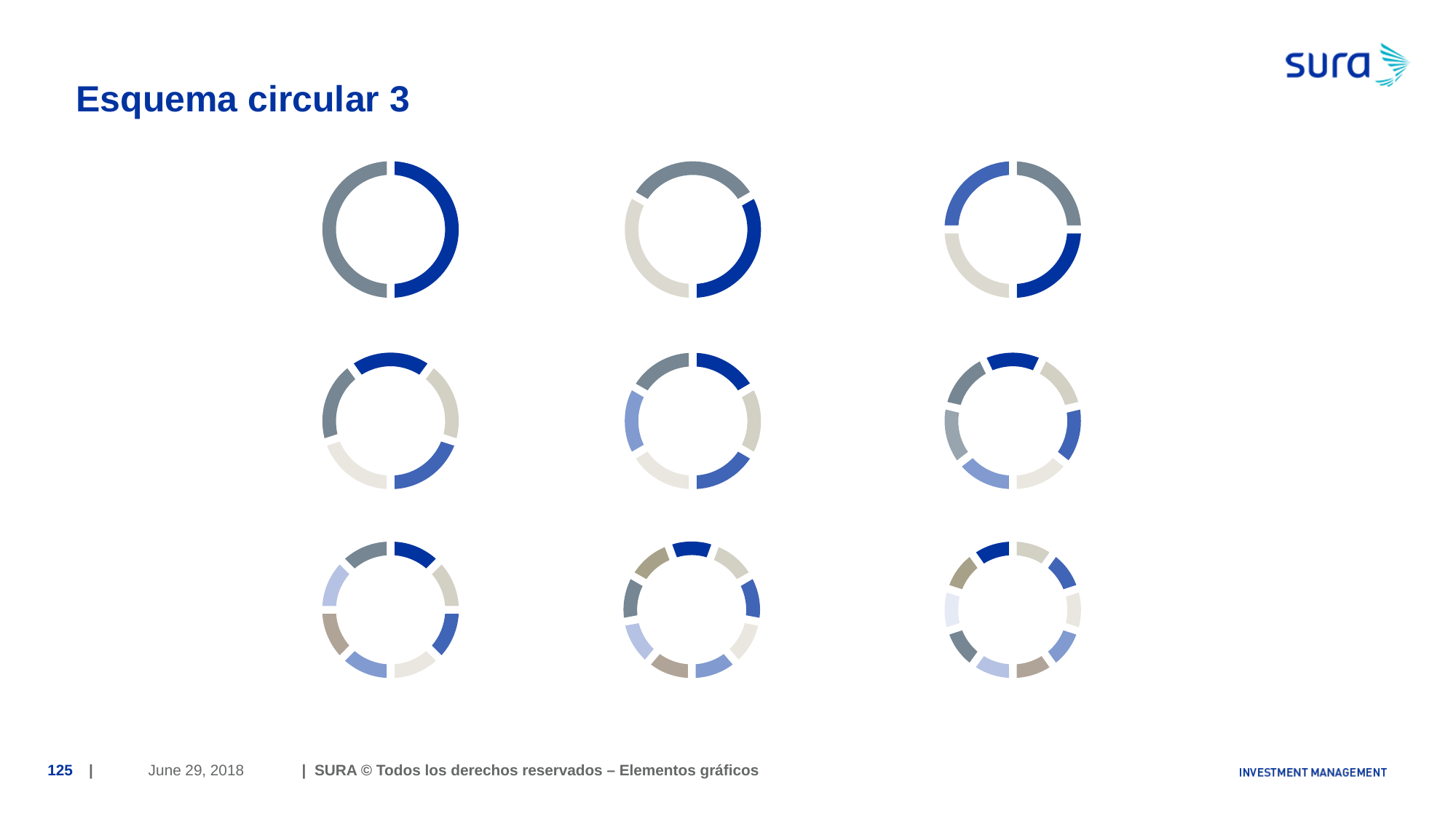

# Esquema circular 3

June 29, 2018
125
|                                                  |  SURA © Todos los derechos reservados – Elementos gráficos